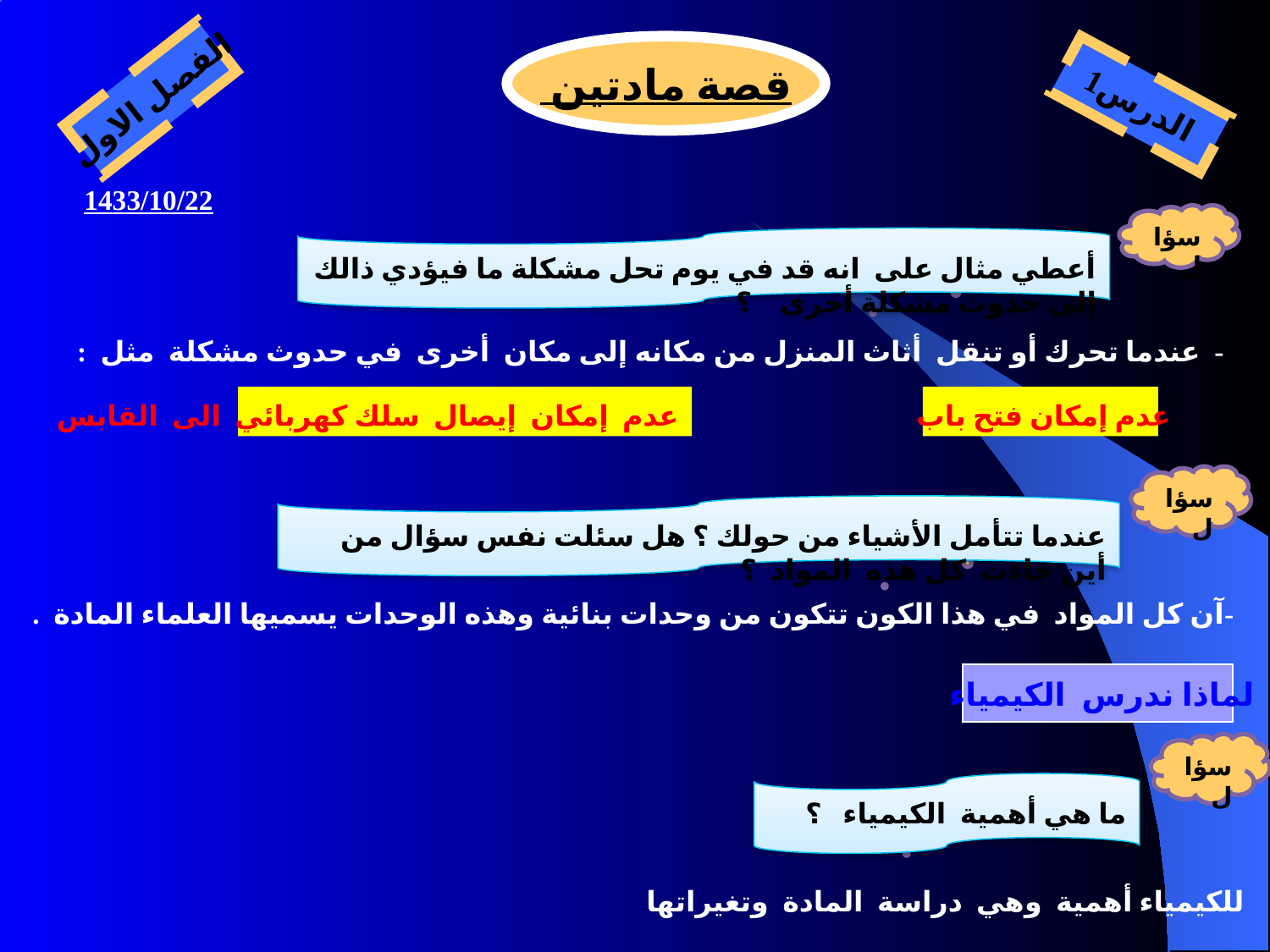

قصة مادتين
الفصل الاول
الدرس1
1433/10/22
سؤال
أعطي مثال على  انه قد في يوم تحل مشكلة ما فيؤدي ذالك إلى حدوث مشكلة أخرى    ؟

-  عندما تحرك أو تنقل  أثاث المنزل من مكانه إلى مكان  أخرى  في حدوث مشكلة  مثل  :

عدم  إمكان  إيصال  سلك كهربائي  الى  القابس

 عدم إمكان فتح باب
سؤال
عندما تتأمل الأشياء من حولك ؟ هل سئلت نفس سؤال من أين جاءت  كل هذه  المواد  ؟

-آن كل المواد  في هذا الكون تتكون من وحدات بنائية وهذه الوحدات يسميها العلماء المادة  .
لماذا ندرس  الكيمياء
سؤال
ما هي أهمية  الكيمياء   ؟

للكيمياء أهمية  وهي  دراسة  المادة  وتغيراتها